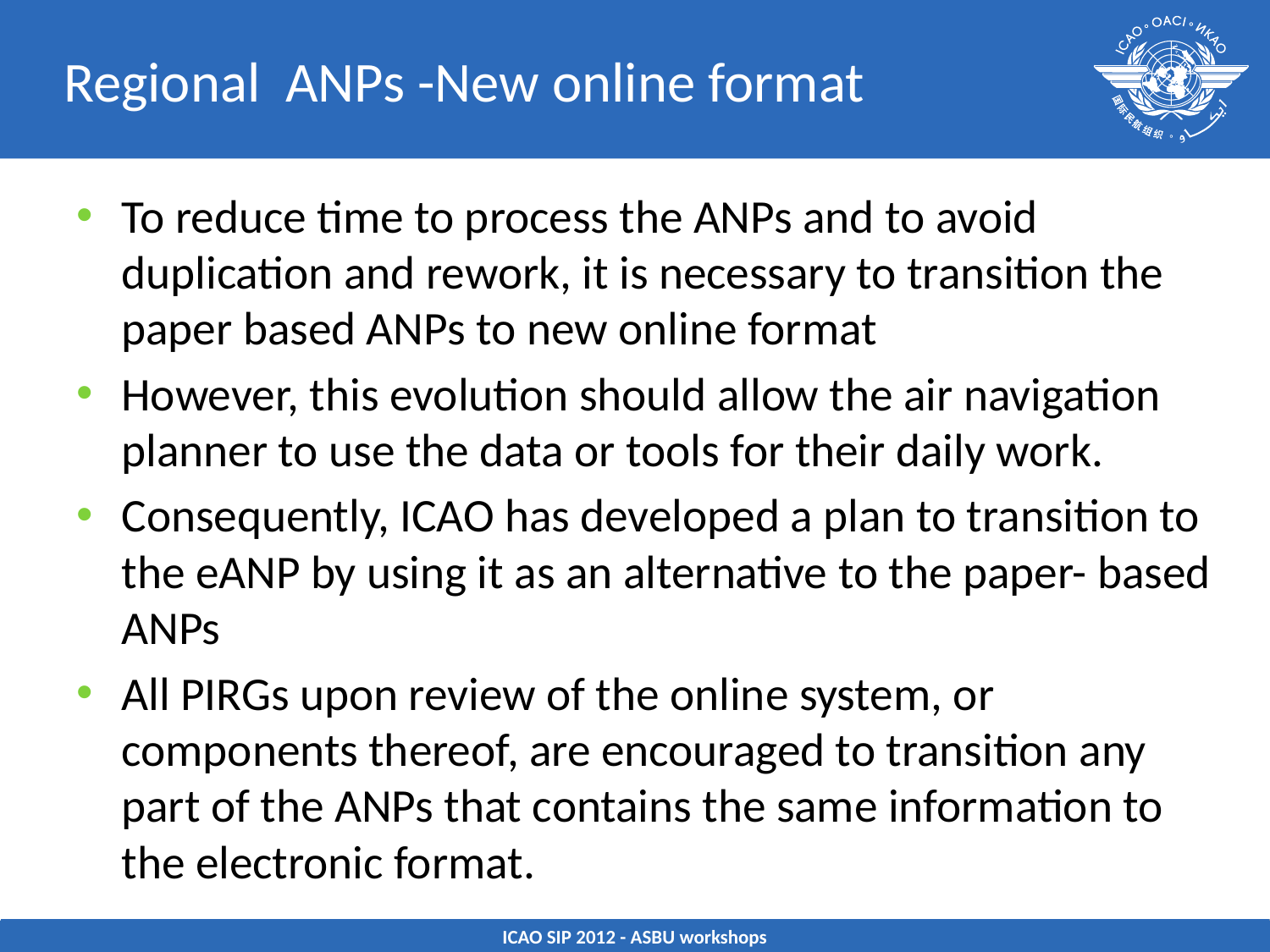

# Regional  ANPs -New online format
To reduce time to process the ANPs and to avoid  duplication and rework, it is necessary to transition the paper based ANPs to new online format
However, this evolution should allow the air navigation planner to use the data or tools for their daily work.
Consequently, ICAO has developed a plan to transition to the eANP by using it as an alternative to the paper- based ANPs
All PIRGs upon review of the online system, or components thereof, are encouraged to transition any part of the ANPs that contains the same information to the electronic format.

ICAO SIP 2012 - ASBU workshops